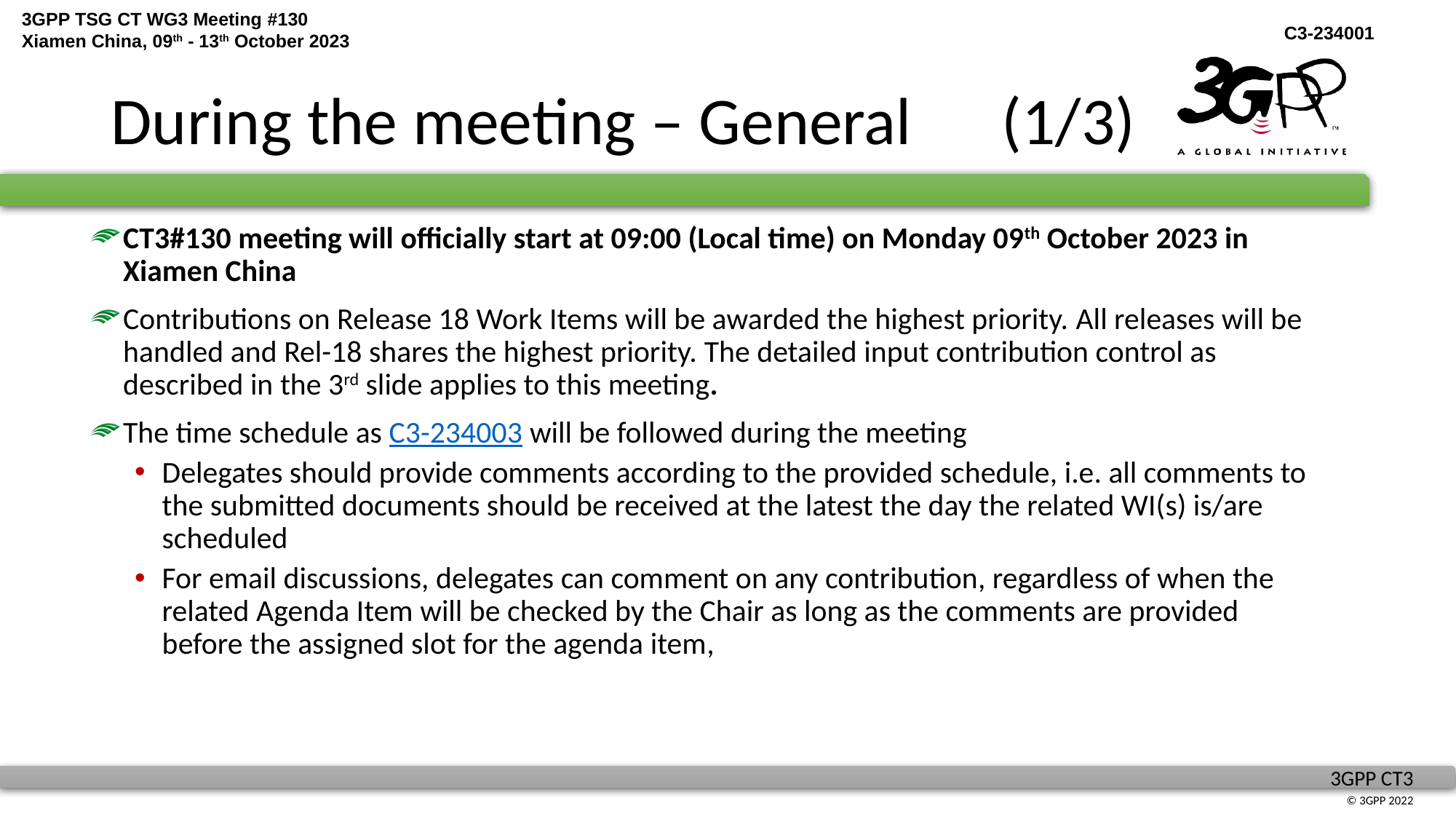

# During the meeting – General      (1/3)
CT3#130 meeting will officially start at 09:00 (Local time) on Monday 09th October 2023 in Xiamen China
Contributions on Release 18 Work Items will be awarded the highest priority. All releases will be handled and Rel-18 shares the highest priority. The detailed input contribution control as described in the 3rd slide applies to this meeting.
The time schedule as C3-234003 will be followed during the meeting
Delegates should provide comments according to the provided schedule, i.e. all comments to the submitted documents should be received at the latest the day the related WI(s) is/are scheduled
For email discussions, delegates can comment on any contribution, regardless of when the related Agenda Item will be checked by the Chair as long as the comments are provided before the assigned slot for the agenda item,